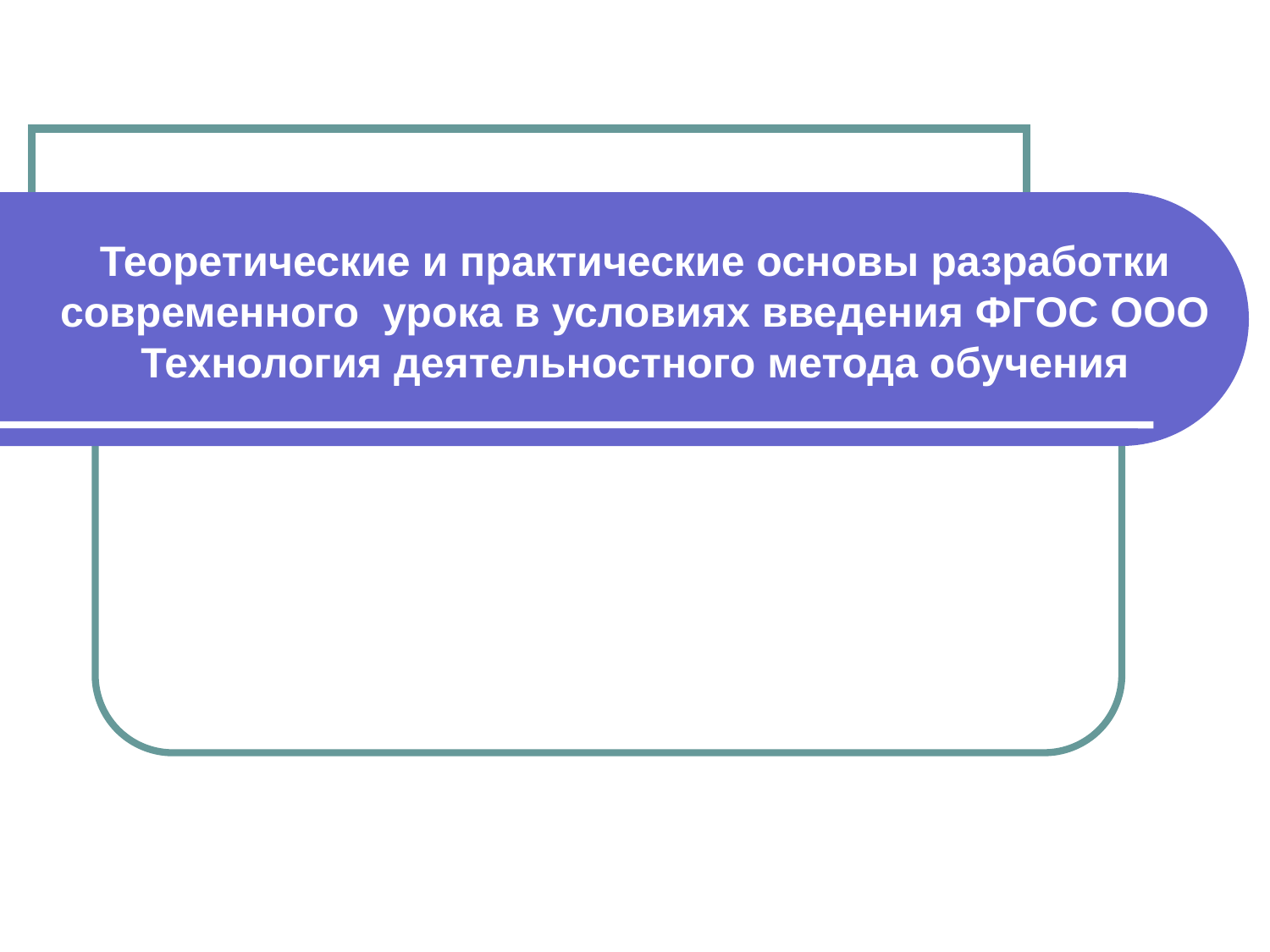

# Теоретические и практические основы разработки современного  урока в условиях введения ФГОС ООО Технология деятельностного метода обучения